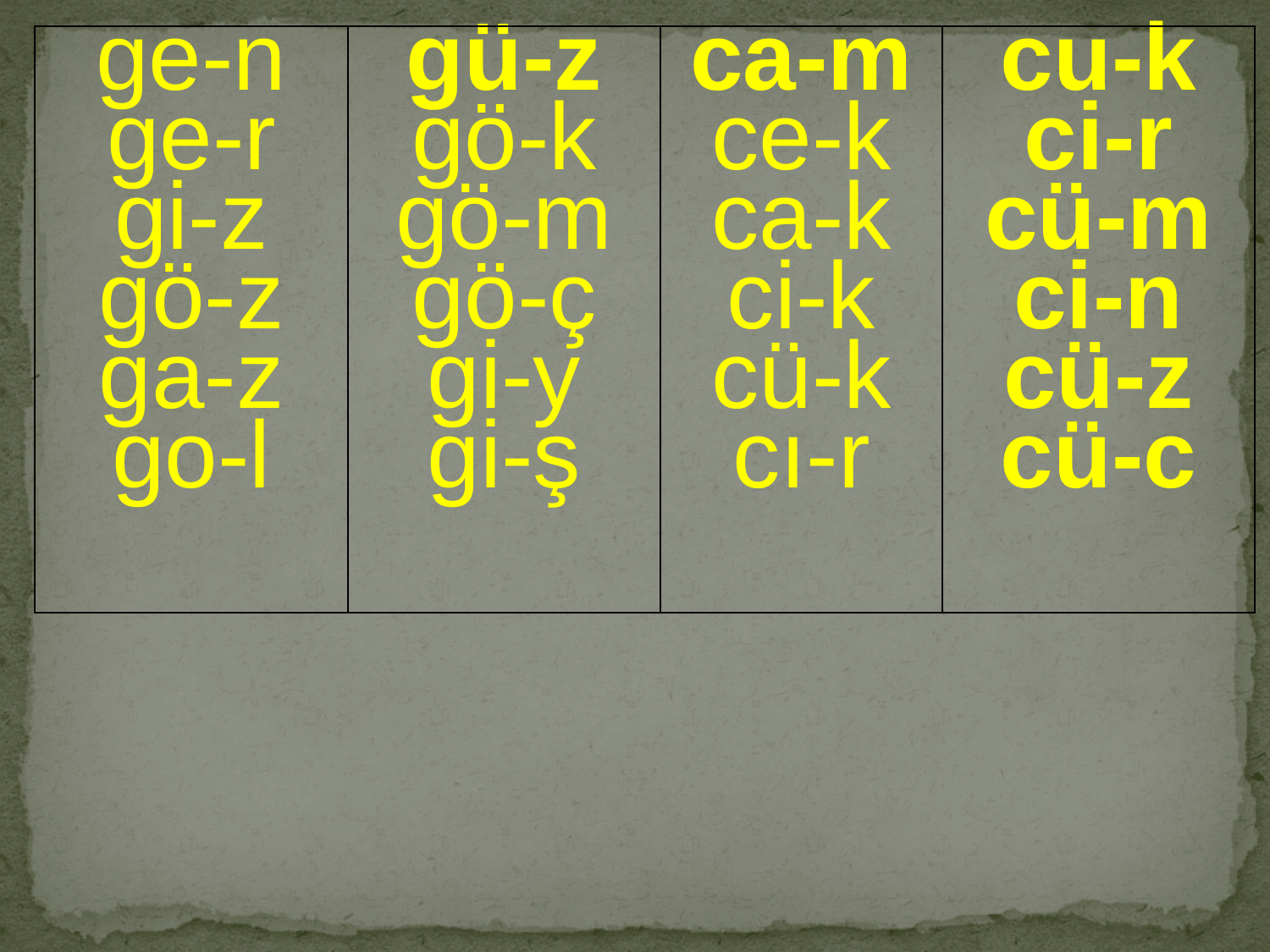

| ge-n ge-r gi-z gö-z ga-z go-l | gü-z gö-k gö-m gö-ç gi-y gi-ş | ca-m ce-k ca-k ci-k cü-k cı-r | cu-k ci-r cü-m ci-n cü-z cü-c |
| --- | --- | --- | --- |